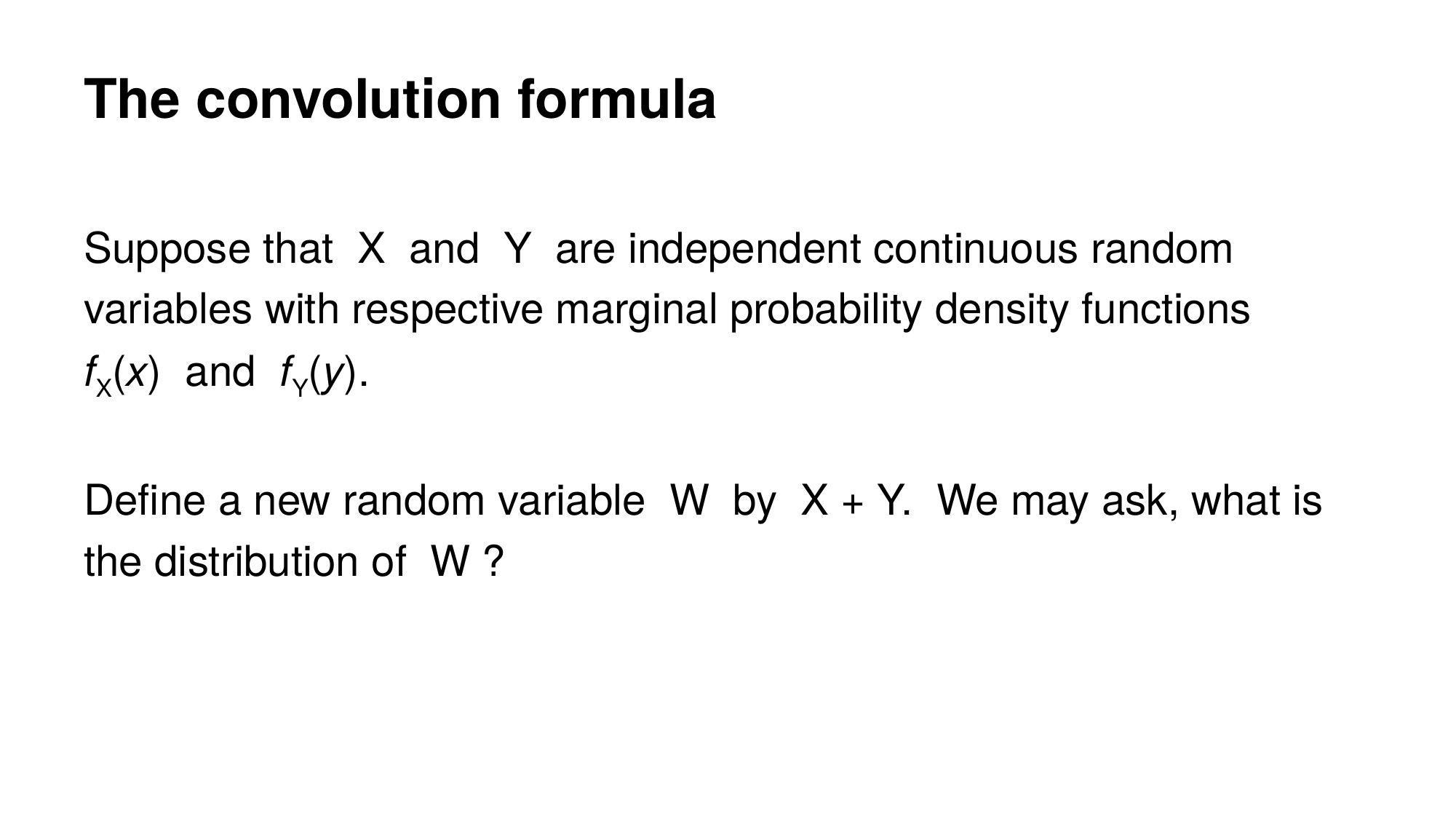

# The convolution formula
Suppose that  X  and  Y  are independent continuous random variables with respective marginal probability density functions  fX(x)  and  fY(y).

Define a new random variable  W  by  X + Y.  We may ask, what is the distribution of  W ?